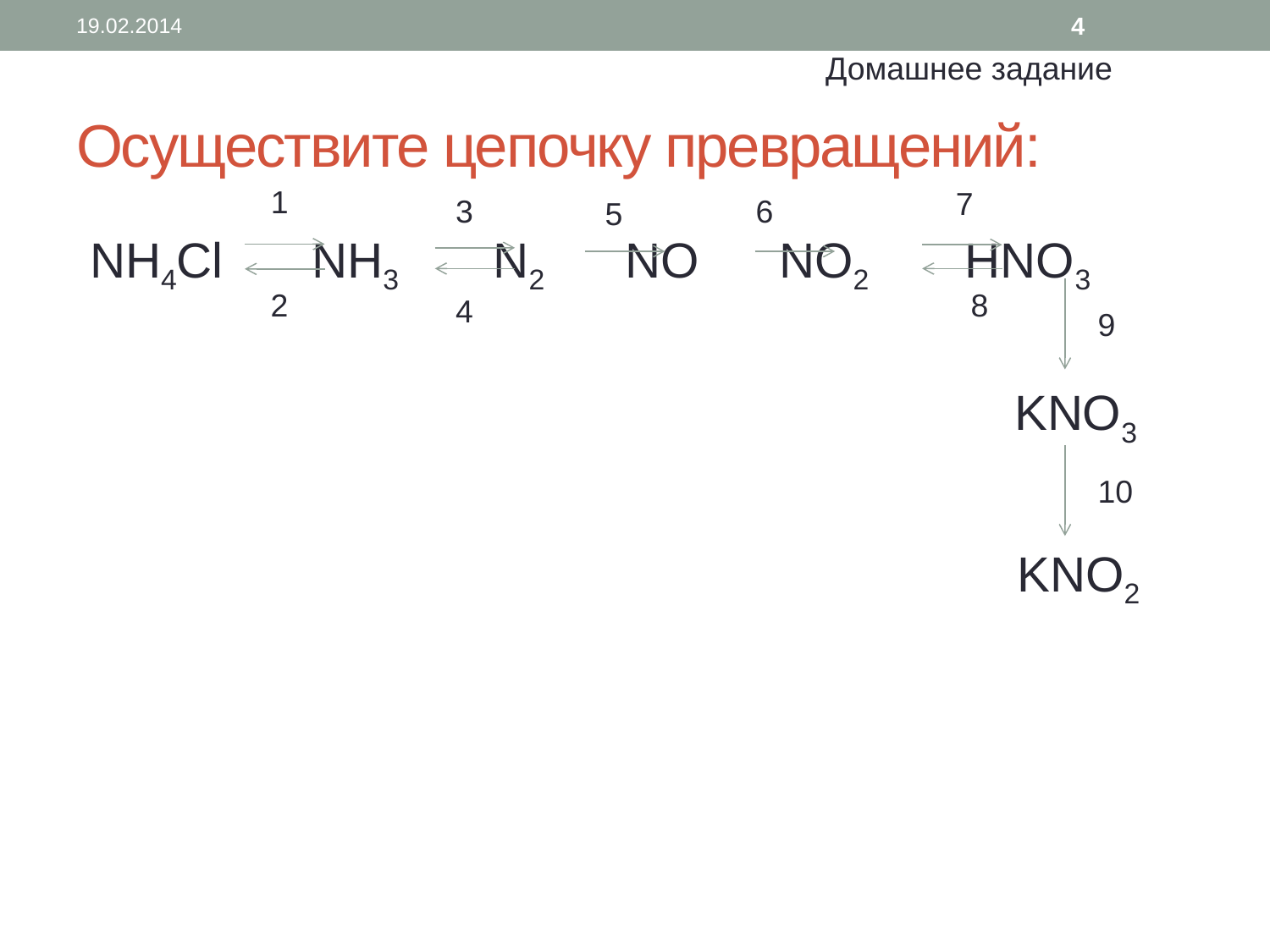

19.02.2014
4
Домашнее задание
# Осуществите цепочку превращений:
1
7
3
6
5
 NН4Cl           NН3           N2          NO          NO2       HNO3

2
8
4
9
KNO3
10
KNO2